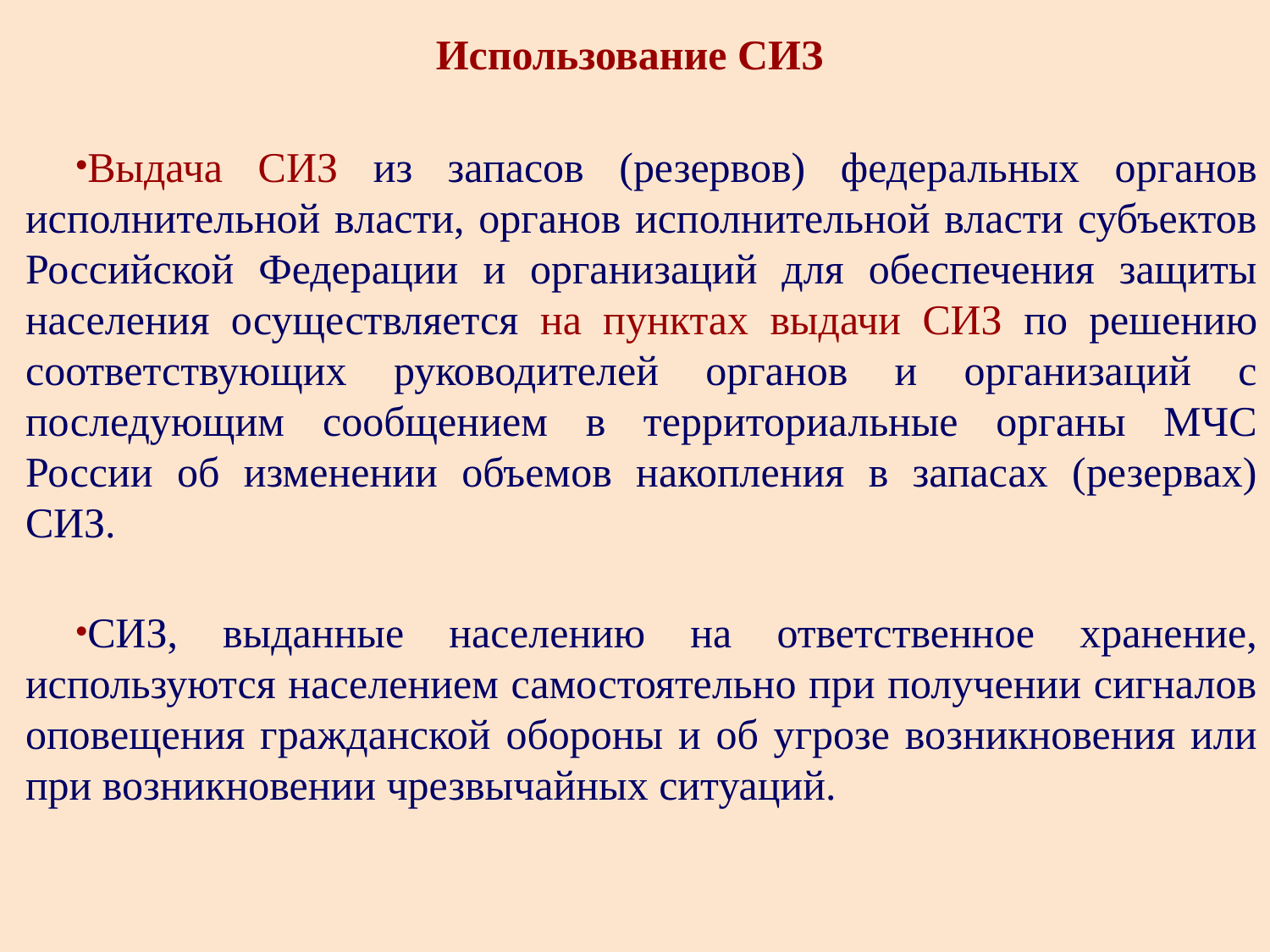

Выдача СИЗ из запасов (резервов) федеральных органов исполнительной власти, органов исполнительной власти субъектов Российской Федерации и организаций для обеспечения защиты населения осуществляется на пунктах выдачи СИЗ по решению соответствующих руководителей органов и организаций с последующим сообщением в территориальные органы МЧС России об изменении объемов накопления в запасах (резервах) СИЗ.

СИЗ, выданные населению на ответственное хранение, используются населением самостоятельно при получении сигналов оповещения гражданской обороны и об угрозе возникновения или при возникновении чрезвычайных ситуаций.

Использование СИЗ